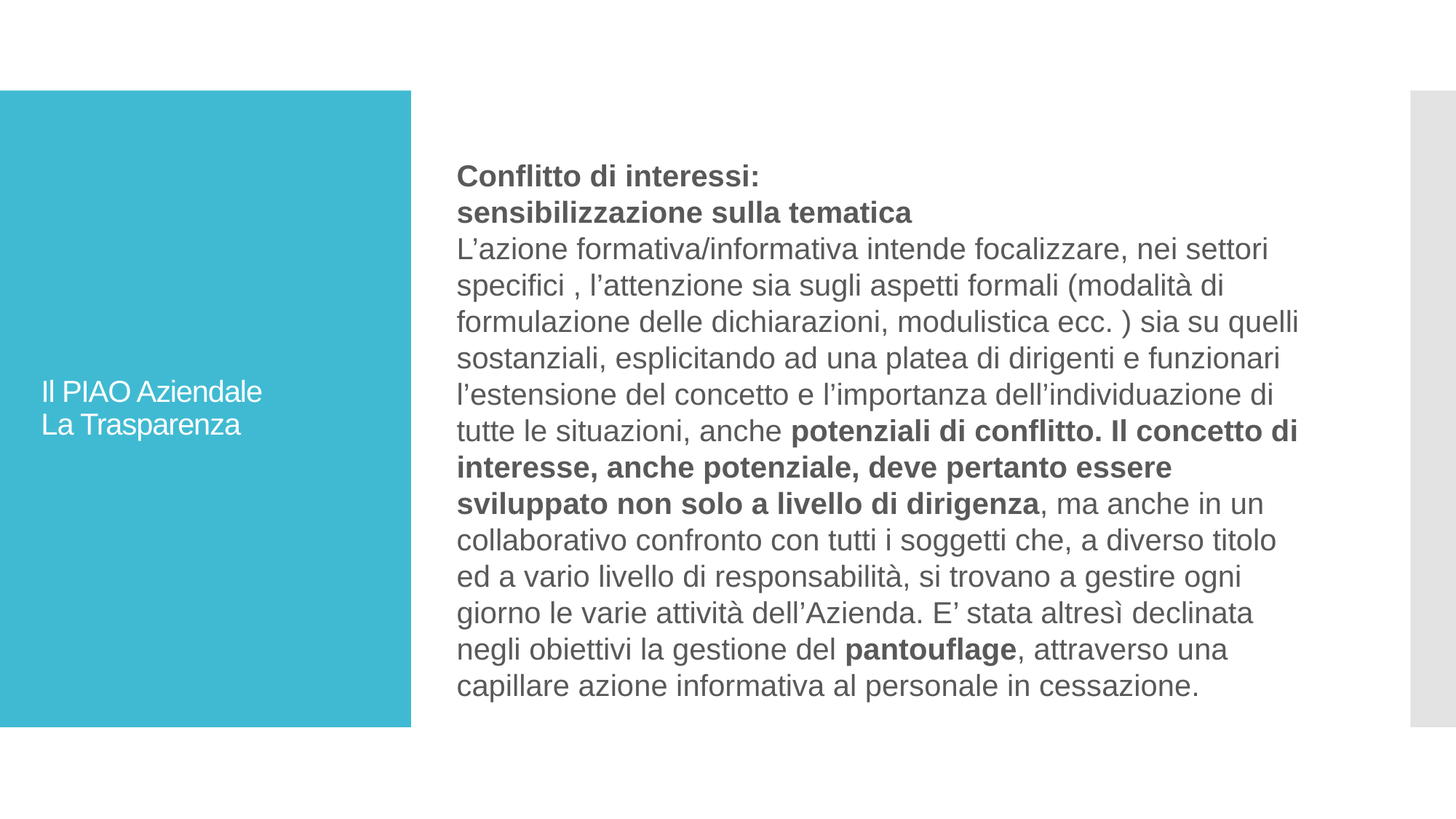

Conflitto di interessi:
sensibilizzazione sulla tematica
L’azione formativa/informativa intende focalizzare, nei settori specifici , l’attenzione sia sugli aspetti formali (modalità di formulazione delle dichiarazioni, modulistica ecc. ) sia su quelli sostanziali, esplicitando ad una platea di dirigenti e funzionari l’estensione del concetto e l’importanza dell’individuazione di tutte le situazioni, anche potenziali di conflitto. Il concetto di interesse, anche potenziale, deve pertanto essere sviluppato non solo a livello di dirigenza, ma anche in un collaborativo confronto con tutti i soggetti che, a diverso titolo ed a vario livello di responsabilità, si trovano a gestire ogni giorno le varie attività dell’Azienda. E’ stata altresì declinata negli obiettivi la gestione del pantouflage, attraverso una capillare azione informativa al personale in cessazione.
# Il PIAO Aziendale La Trasparenza